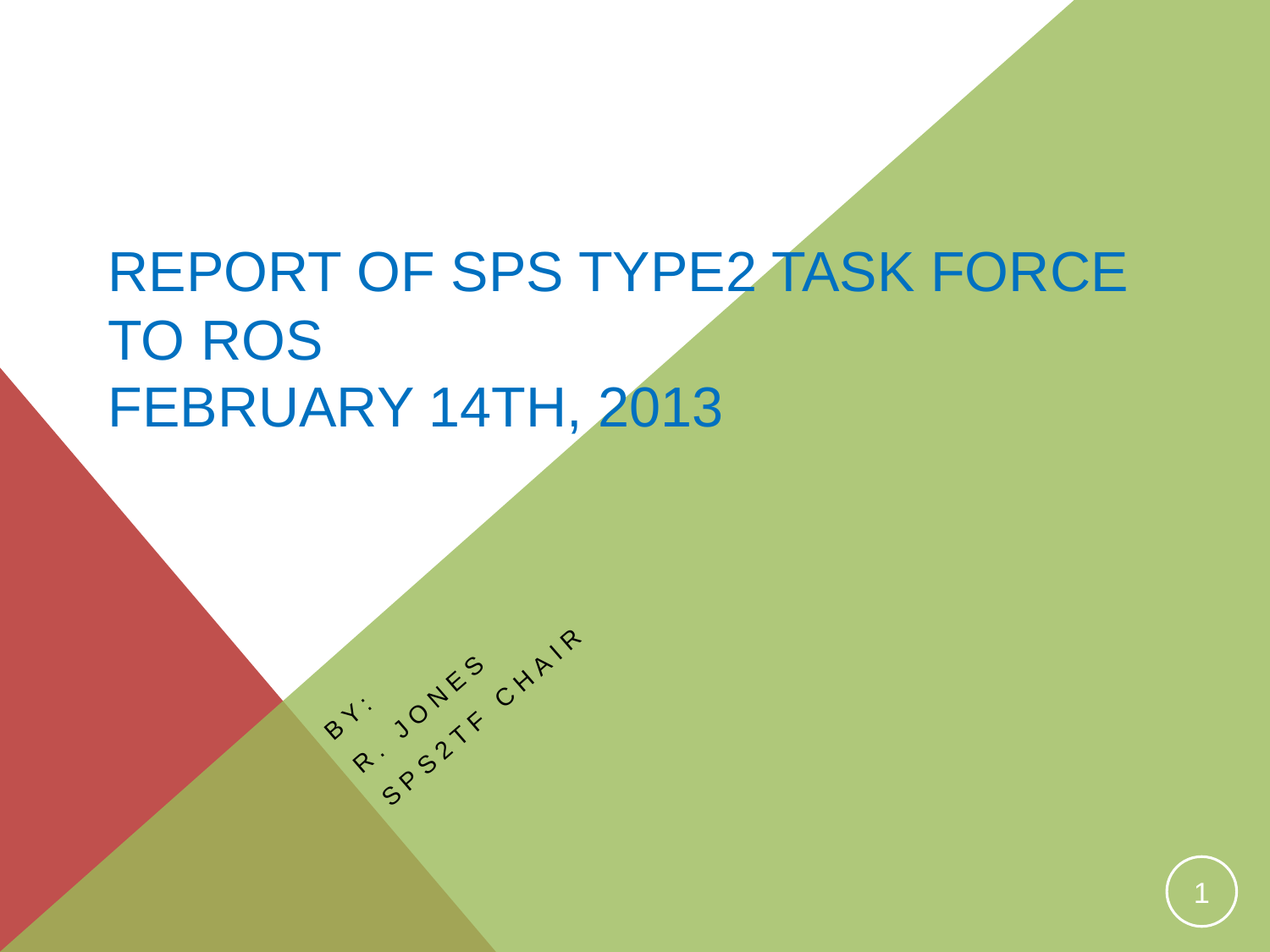

# Report of SPS Type2 Task Force to ROS February 14th, 2013
By:
R. Jones
SPS2TF Chair
1